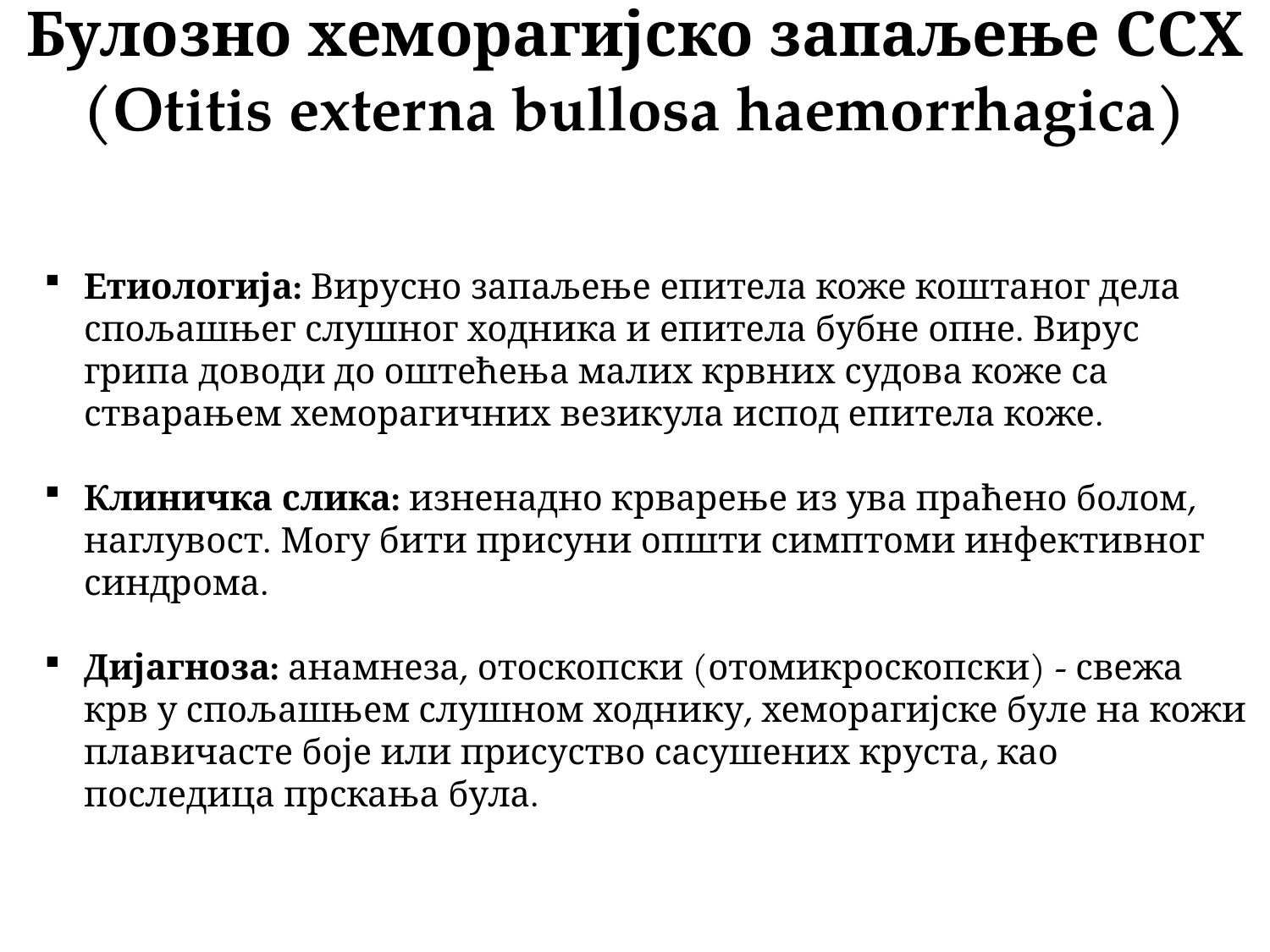

Булозно хеморагијско запаљење ССХ (Otitis externa bullosa haemorrhagica)

Етиологија: Вирусно запаљење епитела коже коштаног дела спољашњег слушног ходника и епитела бубне опне. Вирус грипа доводи до оштећења малих крвних судова коже са стварањем хеморагичних везикула испод епитела коже.

Клиничка слика: изненадно крварење из ува праћено болом, наглувост. Могу бити присуни општи симптоми инфективног синдрома.

Дијагноза: анамнеза, отоскопски (отомикроскопски) - свежа крв у спољашњем слушном ходнику, хеморагијске буле на кожи плавичасте боје или присуство сасушених круста, као последица прскања була.